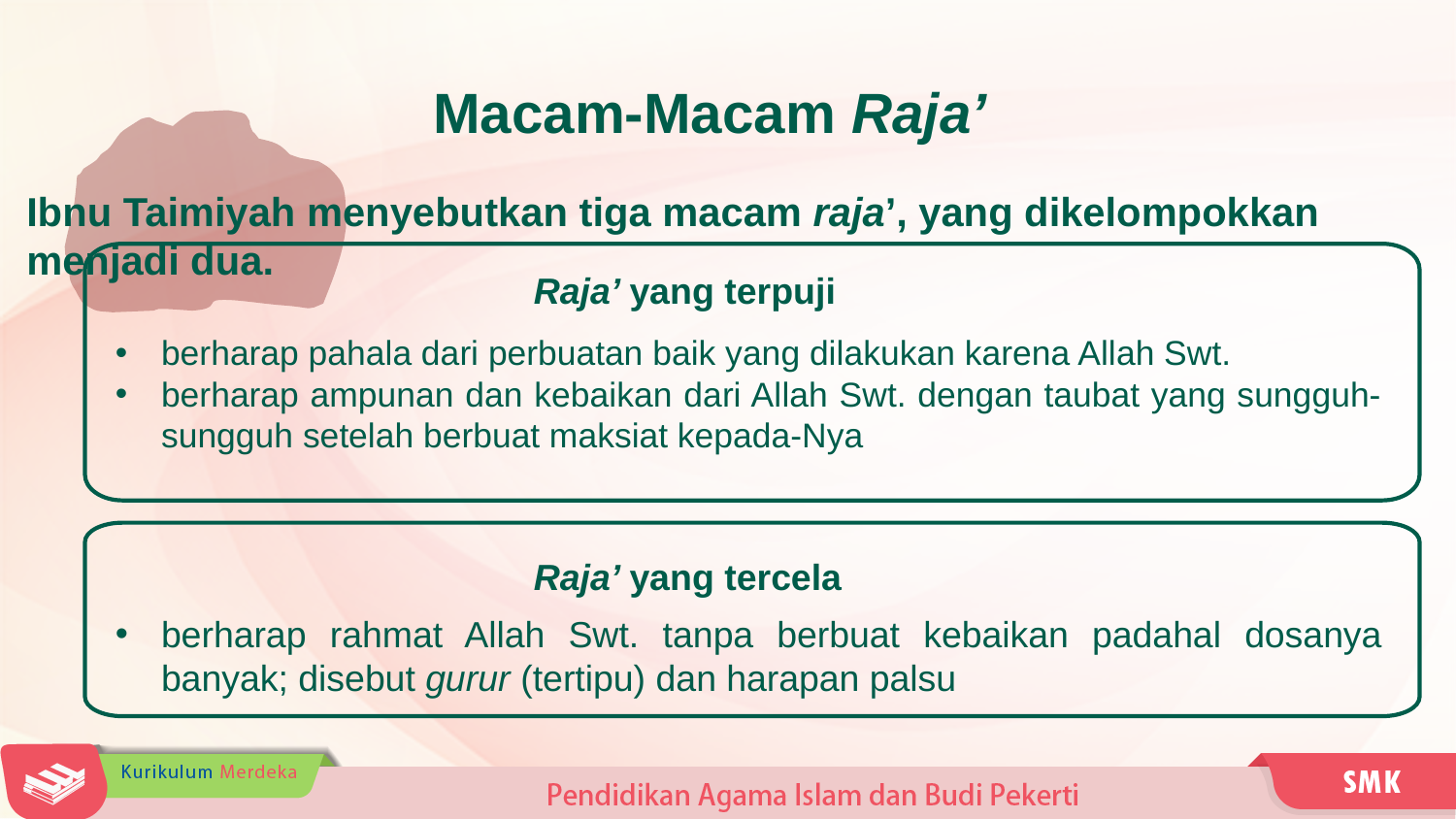

Macam-Macam Raja’

Ibnu Taimiyah menyebutkan tiga macam raja’, yang dikelompokkan menjadi dua.

Raja’ yang terpuji
berharap pahala dari perbuatan baik yang dilakukan karena Allah Swt.
berharap ampunan dan kebaikan dari Allah Swt. dengan taubat yang sungguh-sungguh setelah berbuat maksiat kepada-Nya

Raja’ yang tercela
berharap rahmat Allah Swt. tanpa berbuat kebaikan padahal dosanya banyak; disebut gurur (tertipu) dan harapan palsu